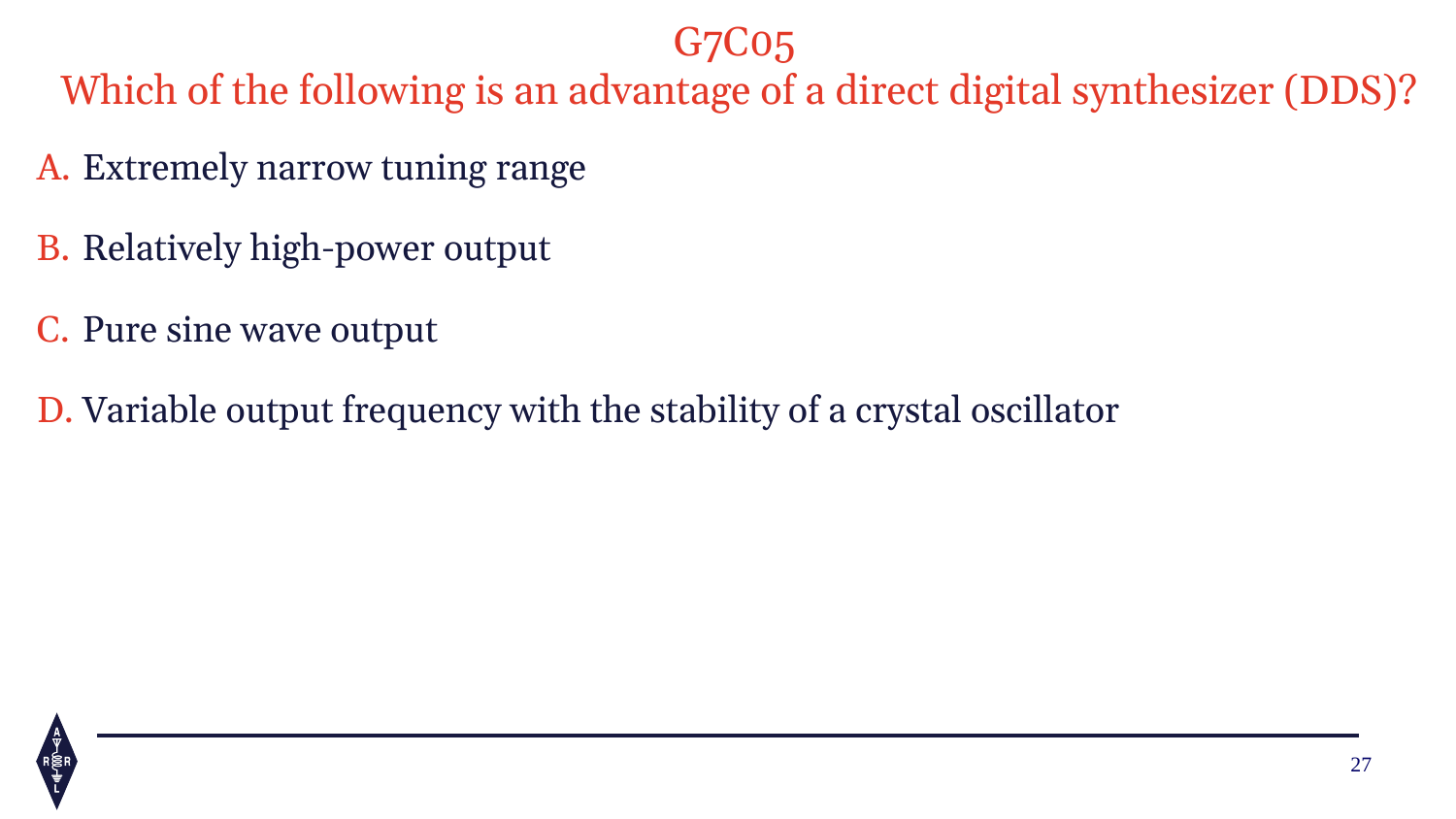

G7C05
Which of the following is an advantage of a direct digital synthesizer (DDS)?
Extremely narrow tuning range
Relatively high-power output
Pure sine wave output
Variable output frequency with the stability of a crystal oscillator
27